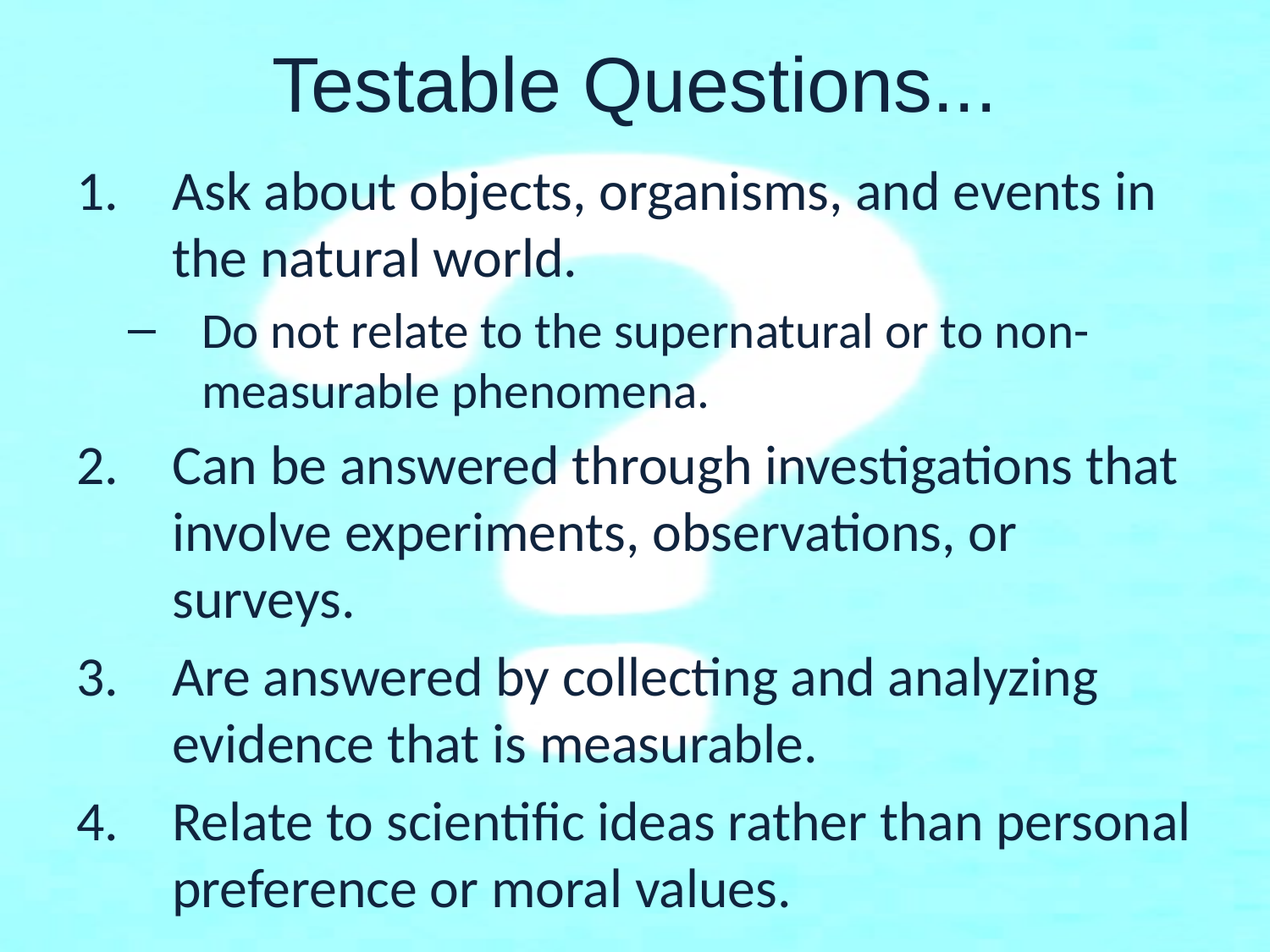

# Testable Questions...
Ask about objects, organisms, and events in the natural world.
Do not relate to the supernatural or to non-measurable phenomena.
Can be answered through investigations that involve experiments, observations, or surveys.
Are answered by collecting and analyzing evidence that is measurable.
Relate to scientific ideas rather than personal preference or moral values.